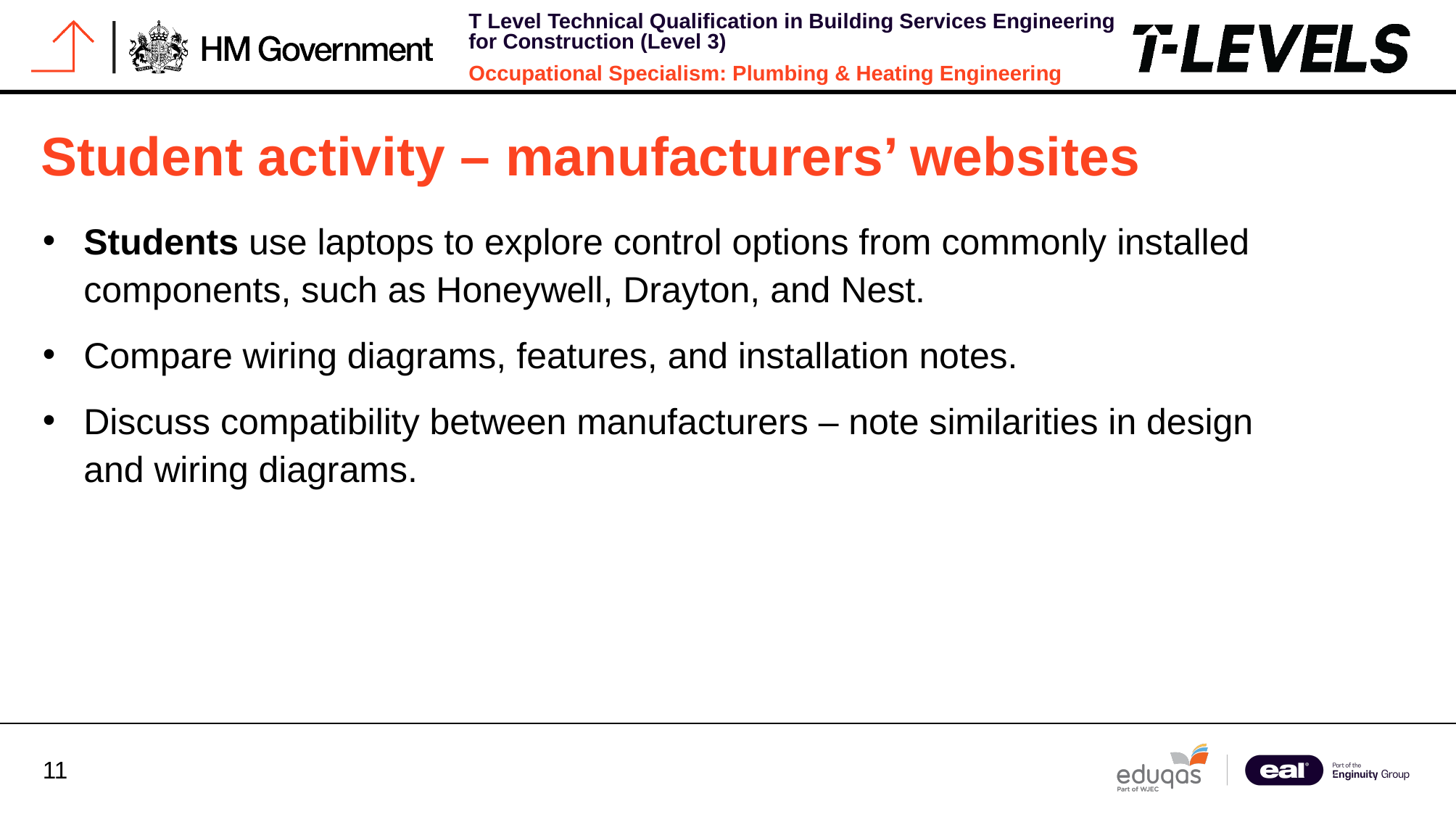

# Student activity – manufacturers’ websites
Students use laptops to explore control options from commonly installed components, such as Honeywell, Drayton, and Nest.
Compare wiring diagrams, features, and installation notes.
Discuss compatibility between manufacturers – note similarities in design and wiring diagrams.